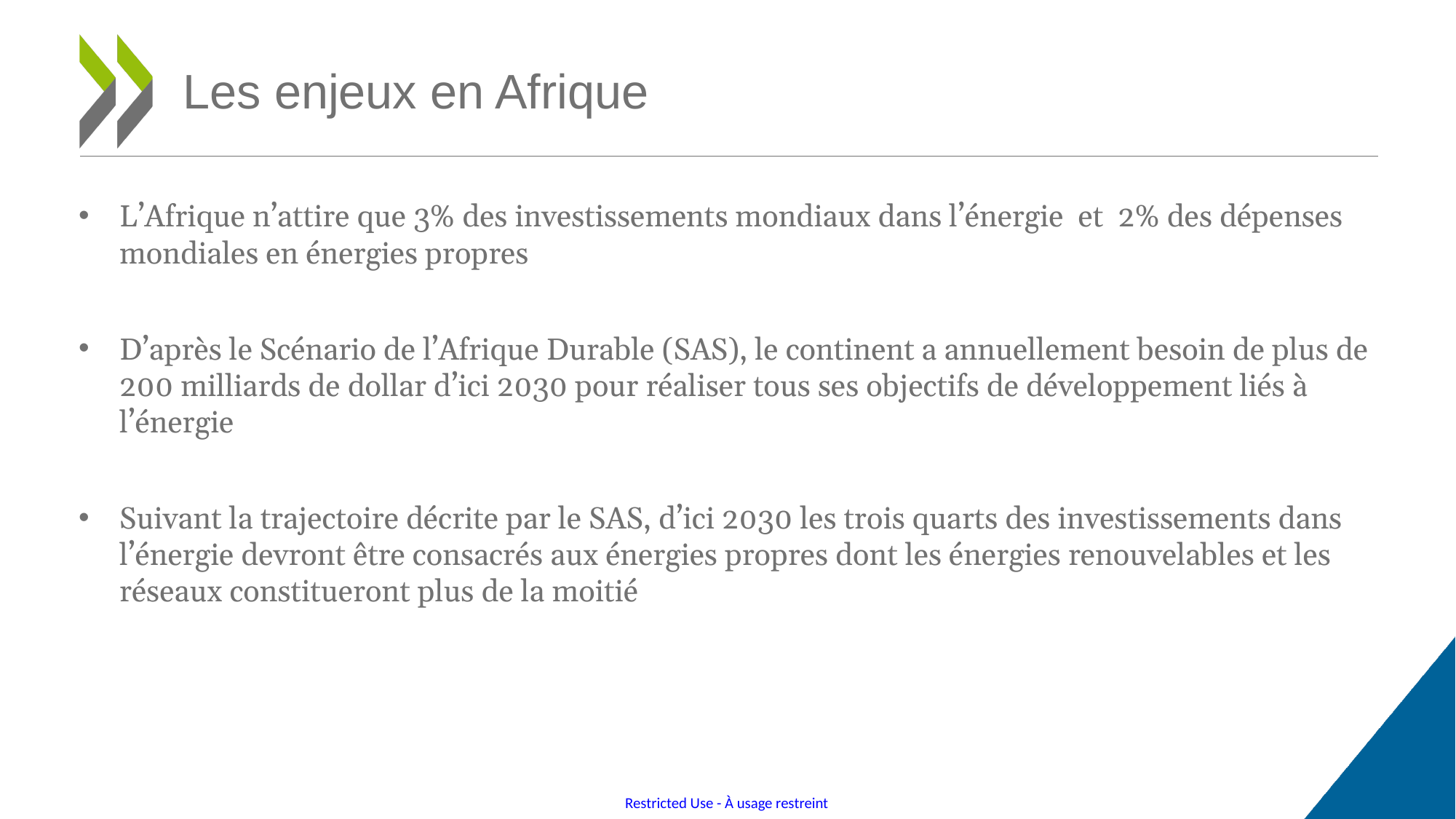

# Les enjeux en Afrique
L’Afrique n’attire que 3% des investissements mondiaux dans l’énergie  et  2% des dépenses mondiales en énergies propres

D’après le Scénario de l’Afrique Durable (SAS), le continent a annuellement besoin de plus de 200 milliards de dollar d’ici 2030 pour réaliser tous ses objectifs de développement liés à l’énergie

Suivant la trajectoire décrite par le SAS, d’ici 2030 les trois quarts des investissements dans l’énergie devront être consacrés aux énergies propres dont les énergies renouvelables et les réseaux constitueront plus de la moitié